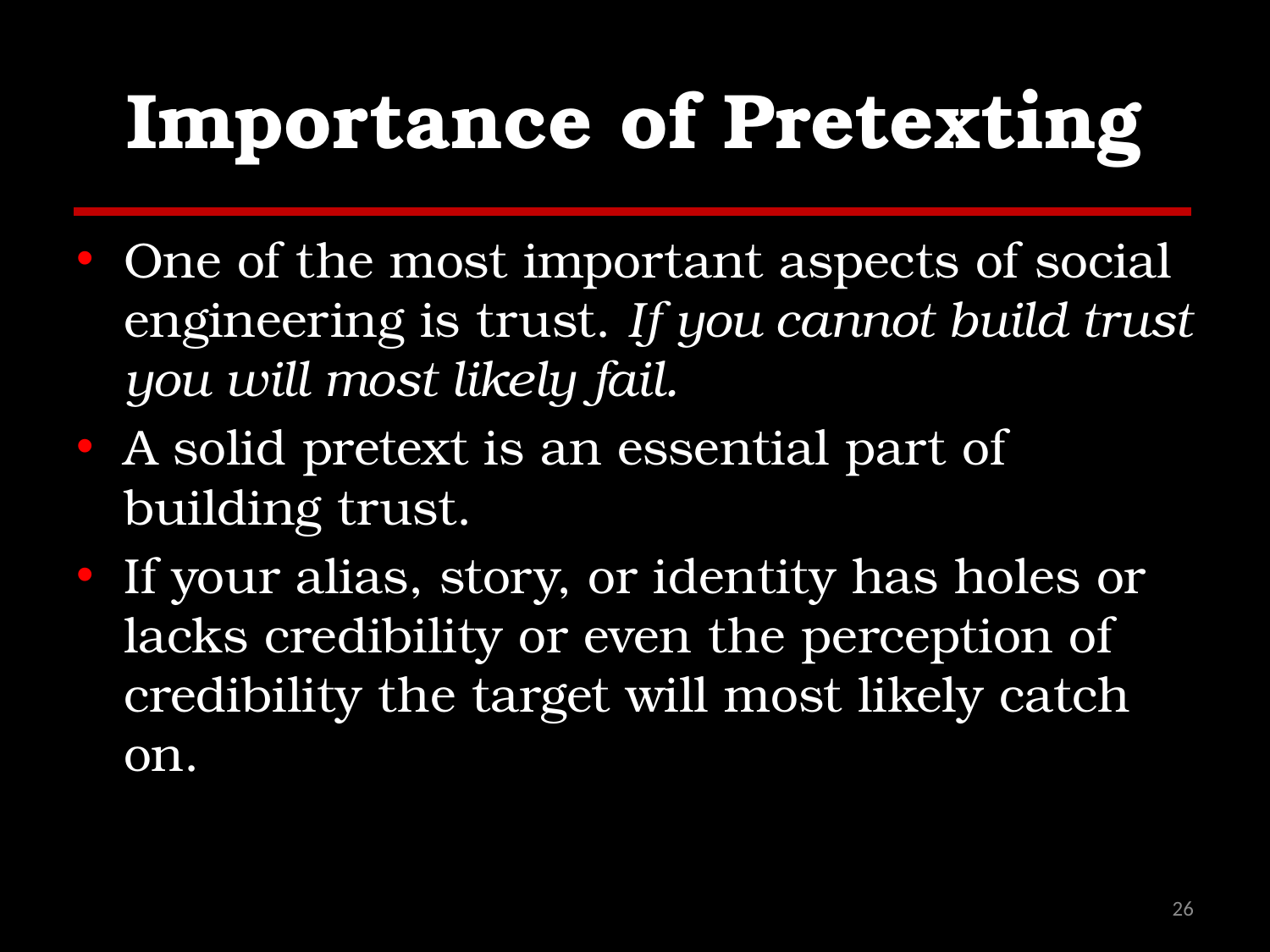

# Importance of Pretexting
One of the most important aspects of social engineering is trust. If you cannot build trust you will most likely fail.
A solid pretext is an essential part of building trust.
If your alias, story, or identity has holes or lacks credibility or even the perception of credibility the target will most likely catch on.
26